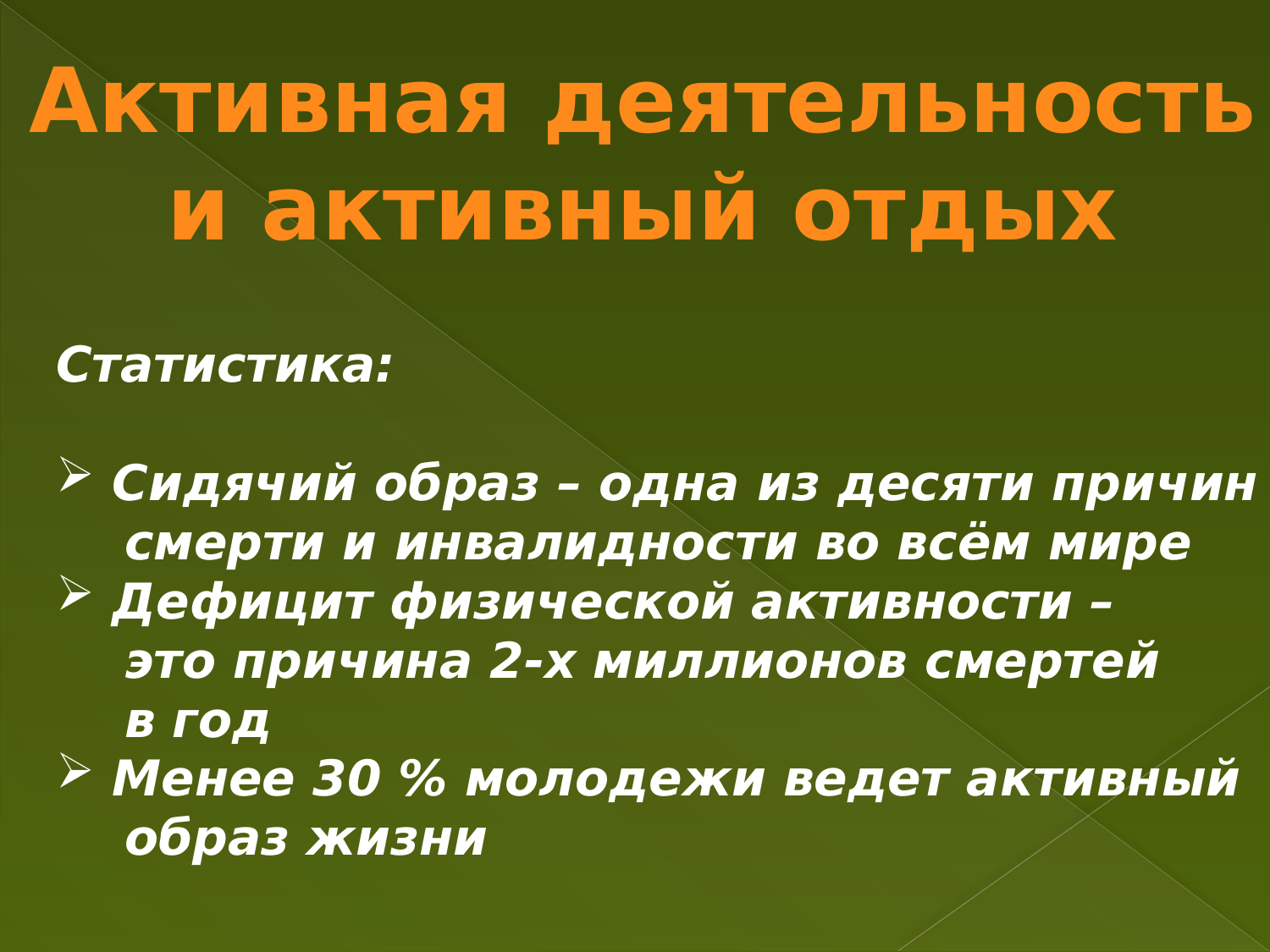

Активная деятельность
и активный отдых

Статистика:

 Сидячий образ – одна из десяти причин
    смерти и инвалидности во всём мире
 Дефицит физической активности –
    это причина 2-х миллионов смертей
    в год
 Менее 30 % молодежи ведет активный
    образ жизни